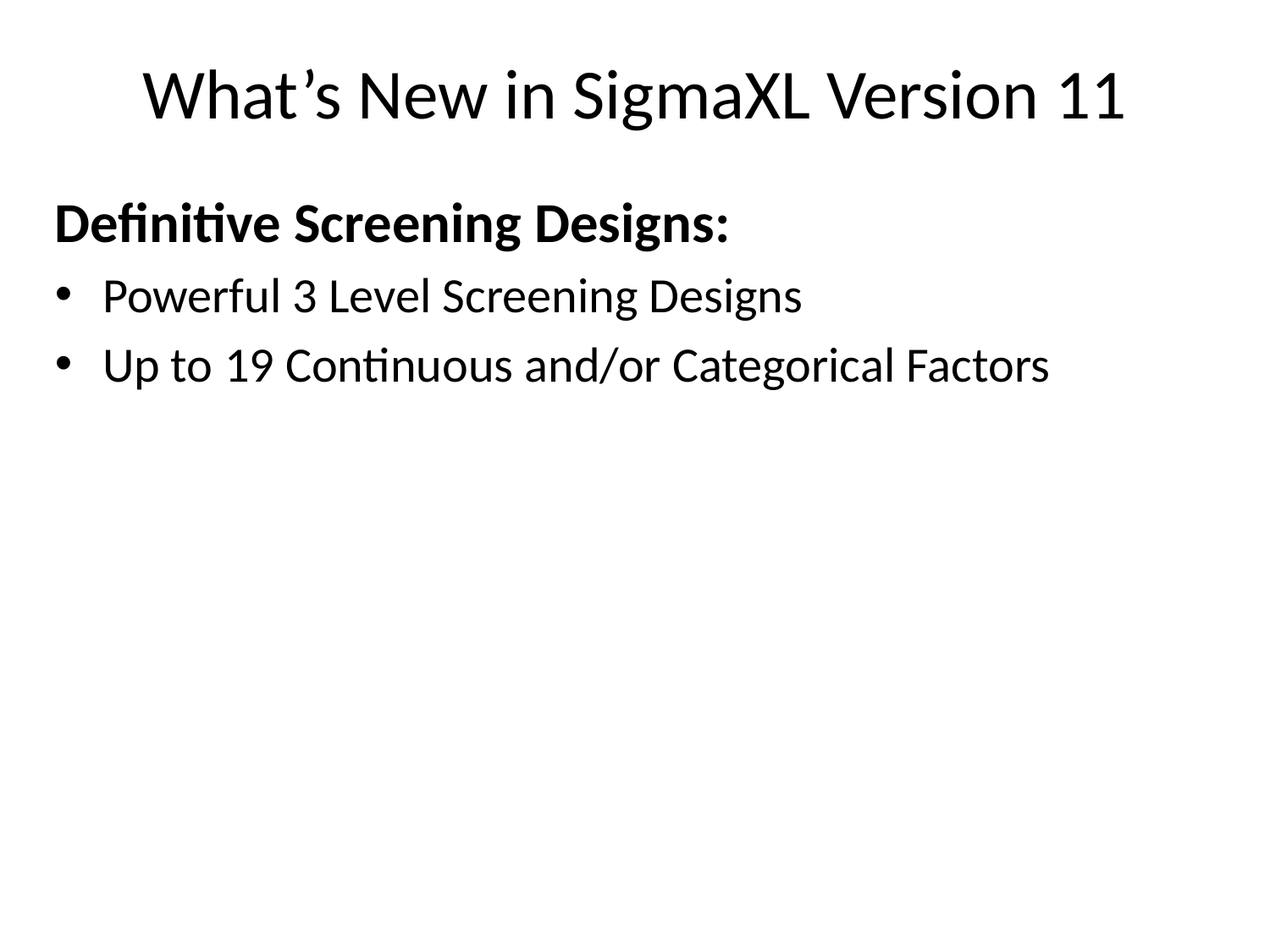

12
# What’s New in SigmaXL Version 11
Definitive Screening Designs:
Powerful 3 Level Screening Designs
Up to 19 Continuous and/or Categorical Factors